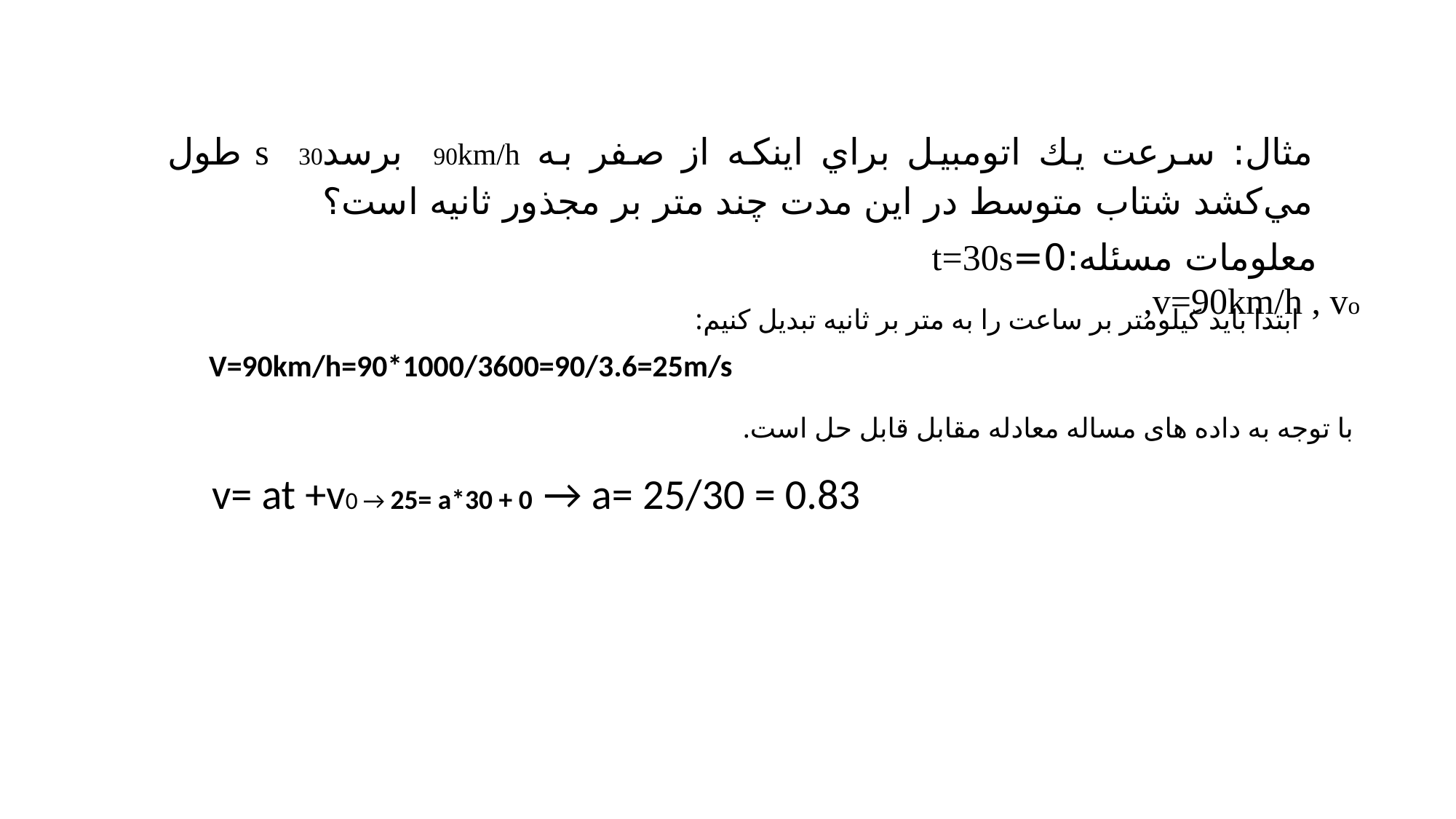

مثال: سرعت يك اتومبيل براي اينكه از صفر به 90km/h  برسدs  30 طول مي‌كشد شتاب متوسط در اين مدت چند متر بر مجذور ثانيه است؟
معلومات مسئله:0=t=30s ,v=90km/h , vo
ابتدا باید کیلومتر بر ساعت را به متر بر ثانیه تبدیل کنیم:
V=90km/h=90*1000/3600=90/3.6=25m/s
با توجه به داده های مساله معادله مقابل قابل حل است.
v= at +v0 → 25= a*30 + 0 → a= 25/30 = 0.83